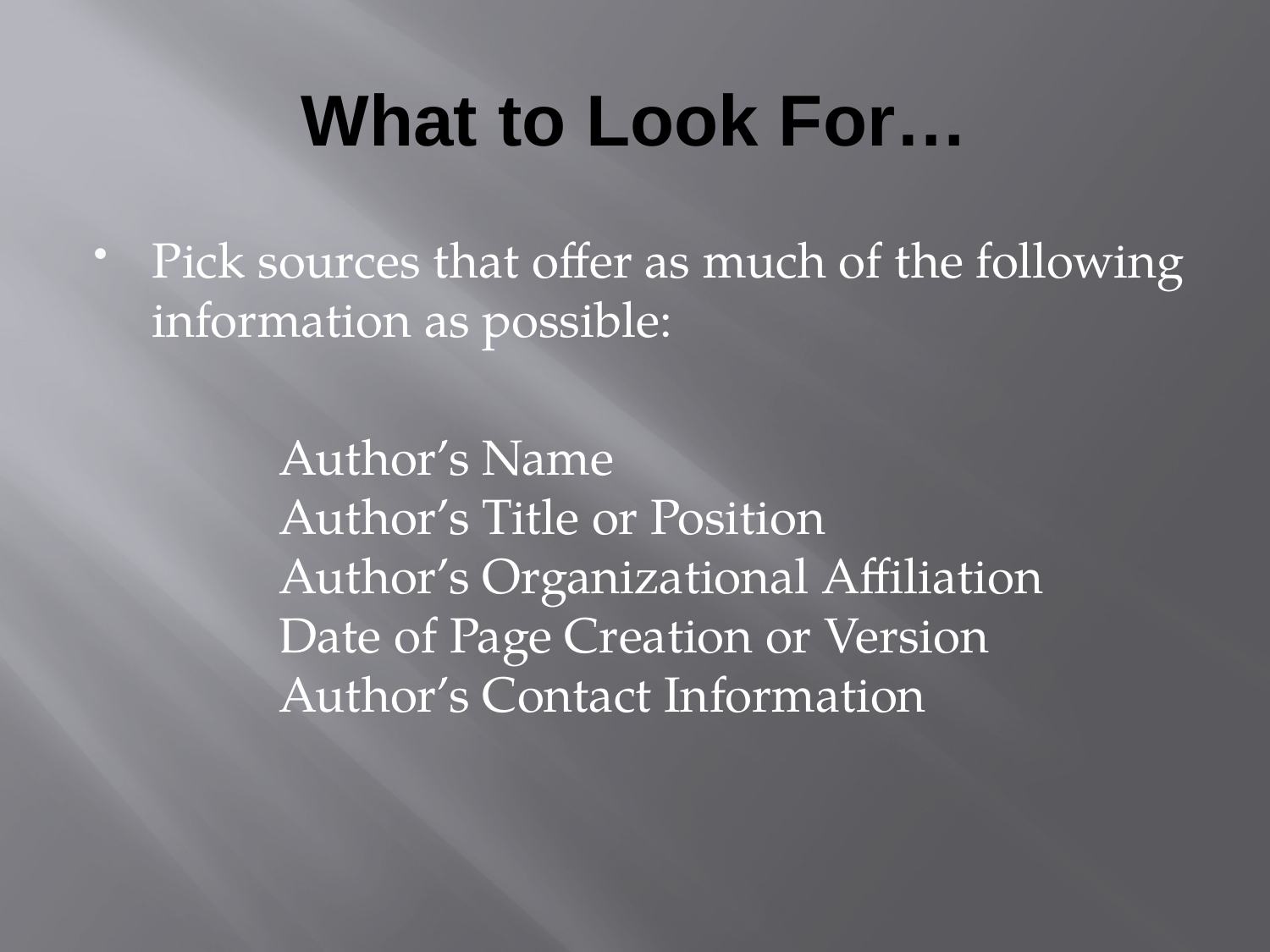

# What to Look For…
Pick sources that offer as much of the following information as possible:

		Author’s Name
	Author’s Title or Position
	Author’s Organizational Affiliation
	Date of Page Creation or Version
	Author’s Contact Information